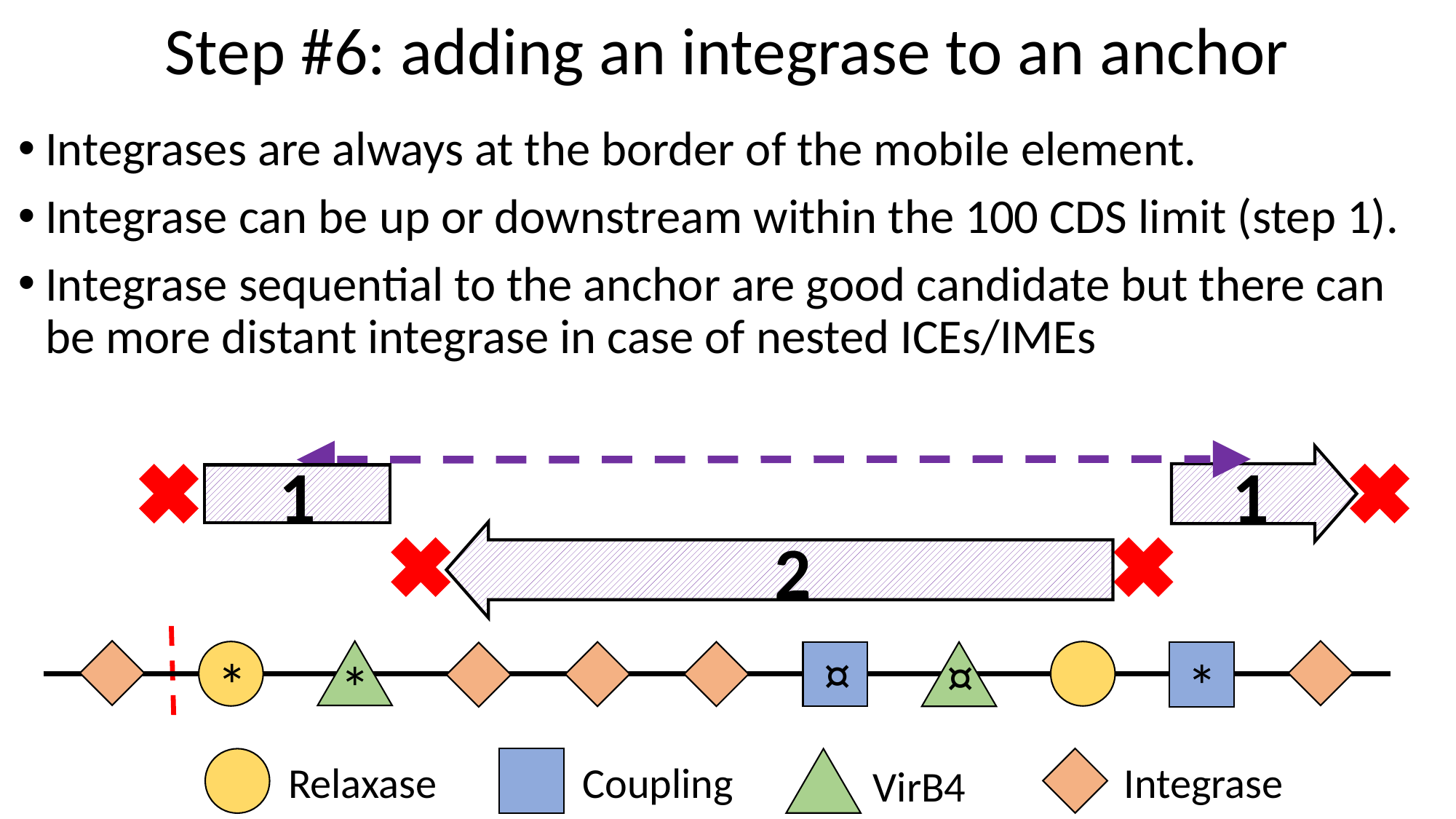

# Step #6: adding an integrase to an anchor
Integrases are always at the border of the mobile element.
Integrase can be up or downstream within the 100 CDS limit (step 1).
Integrase sequential to the anchor are good candidate but there can be more distant integrase in case of nested ICEs/IMEs
1

1
2

¤
¤
*

*

*

Relaxase
Coupling
Integrase
VirB4